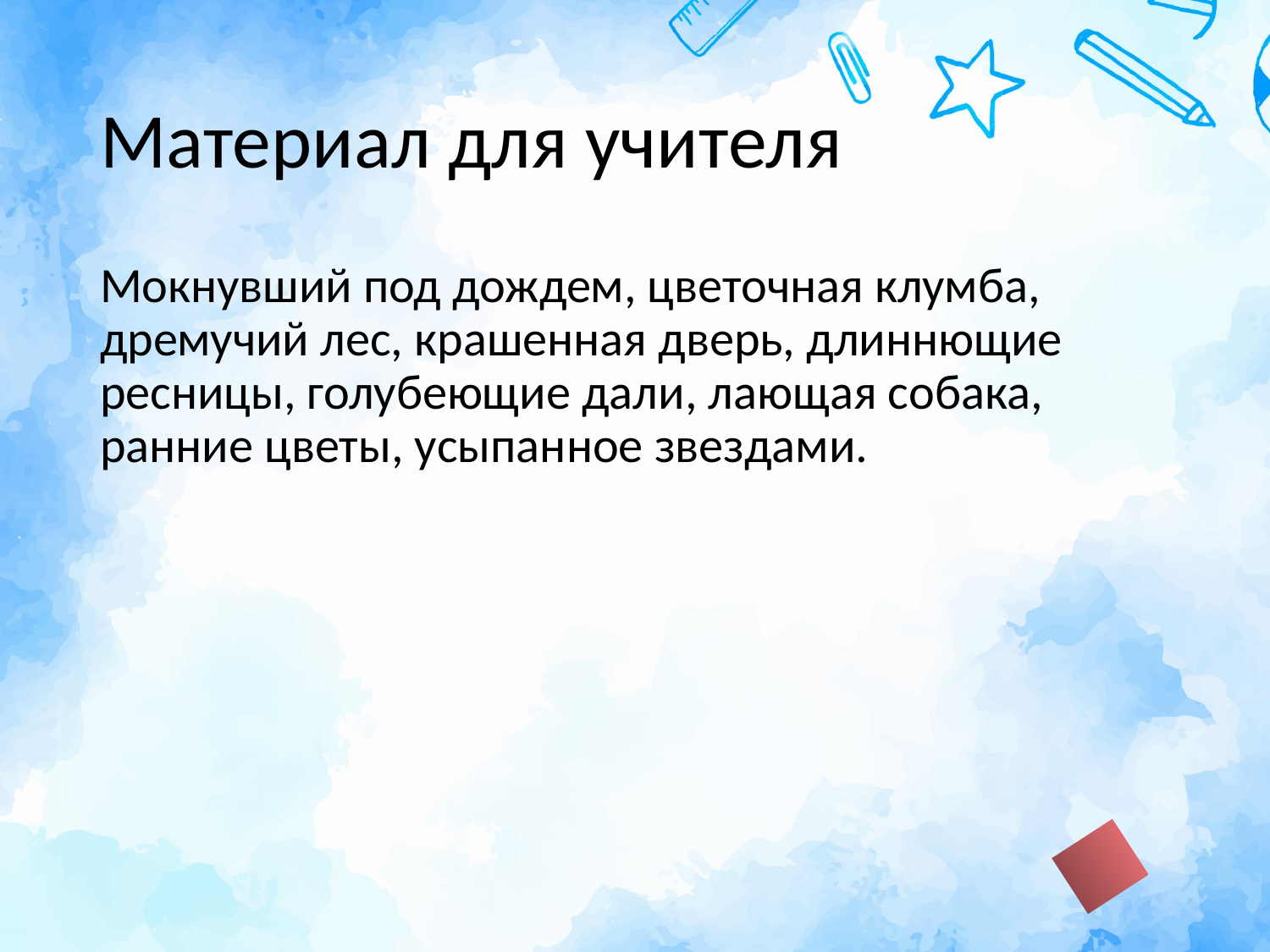

# Материал для учителя
Мокнувший под дождем, цветочная клумба, дремучий лес, крашенная дверь, длиннющие ресницы, голубеющие дали, лающая собака, ранние цветы, усыпанное звездами.